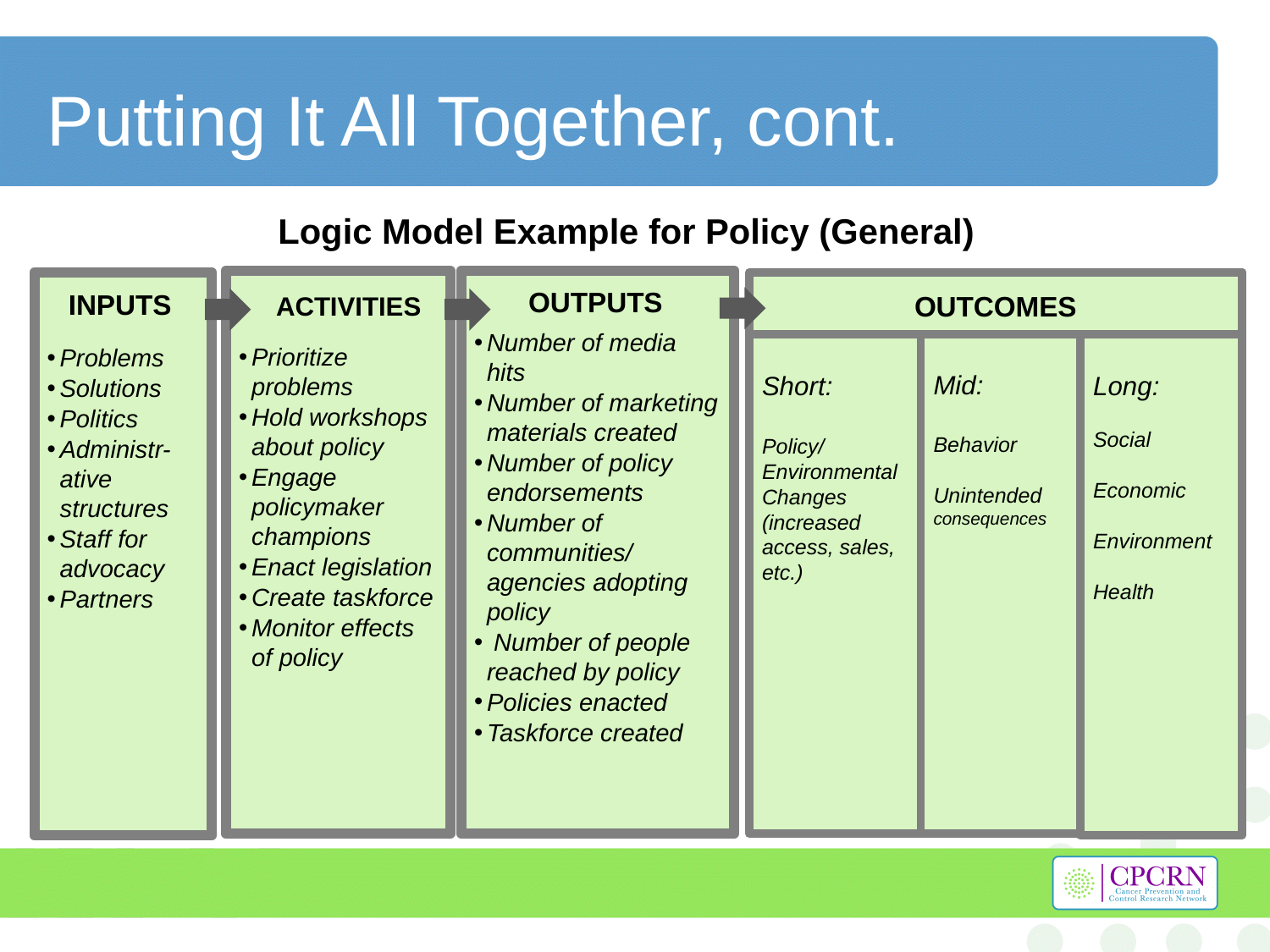

# Putting It All Together, cont.
Logic Model Example for Policy (General)
Number of media hits
Number of marketing materials created
Number of policy endorsements
Number of communities/ agencies adopting policy
 Number of people reached by policy
Policies enacted
Taskforce created

Prioritize problems
Hold workshops about policy
Engage policymaker champions
Enact legislation
Create taskforce
Monitor effects of policy

Problems
Solutions
Politics
Administr-ative structures
Staff for advocacy
Partners

OUTCOMES

Short:

Policy/
Environmental
Changes (increased access, sales, etc.)

Mid:

Behavior
          Unintended consequences

Long:

Social
          Economic
          Environment

Health

OUTPUTS
INPUTS
ACTIVITIES